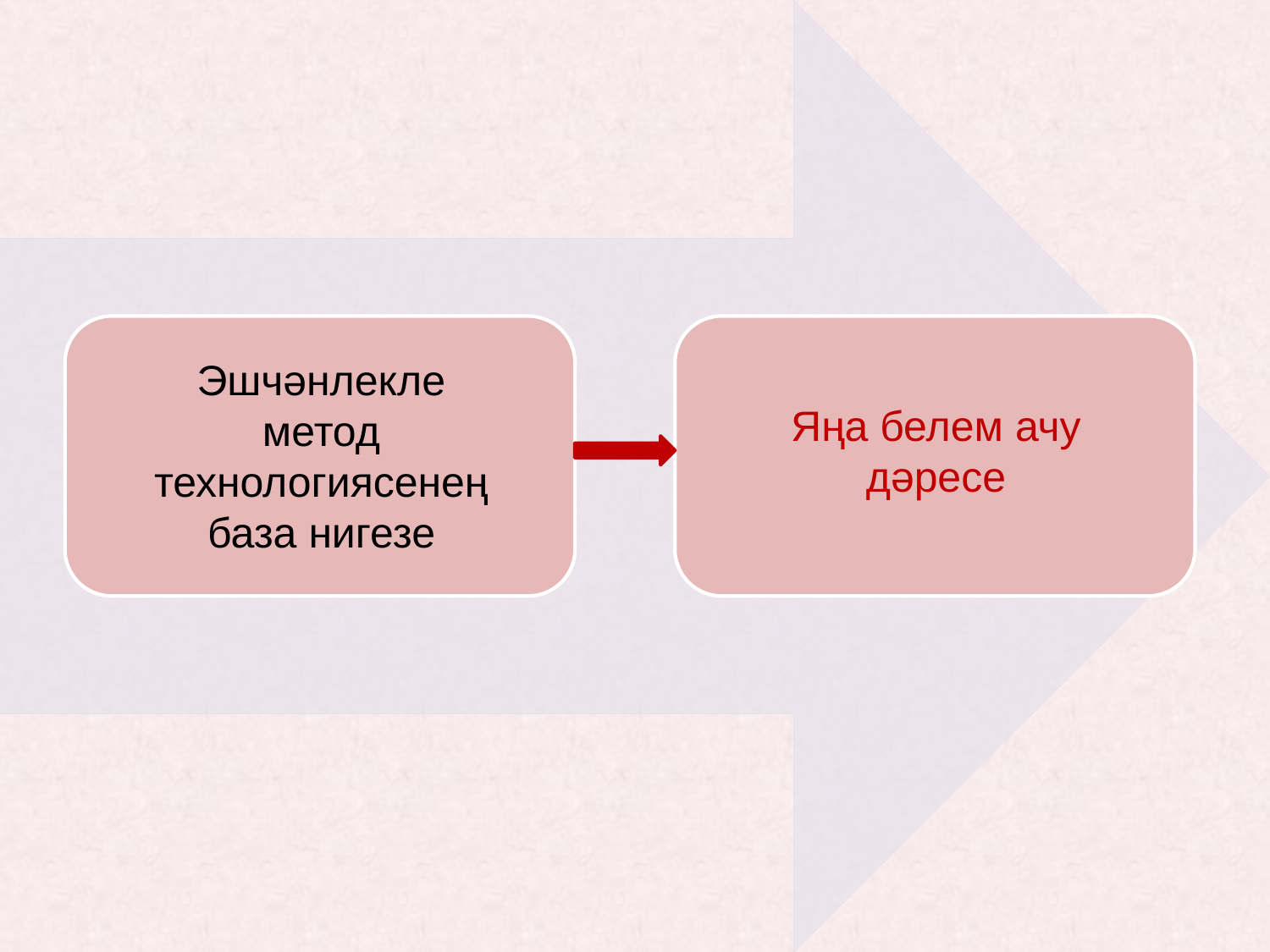

Эшчәнлекле метод технологиясенең база нигезе
Яңа белем ачу дәресе